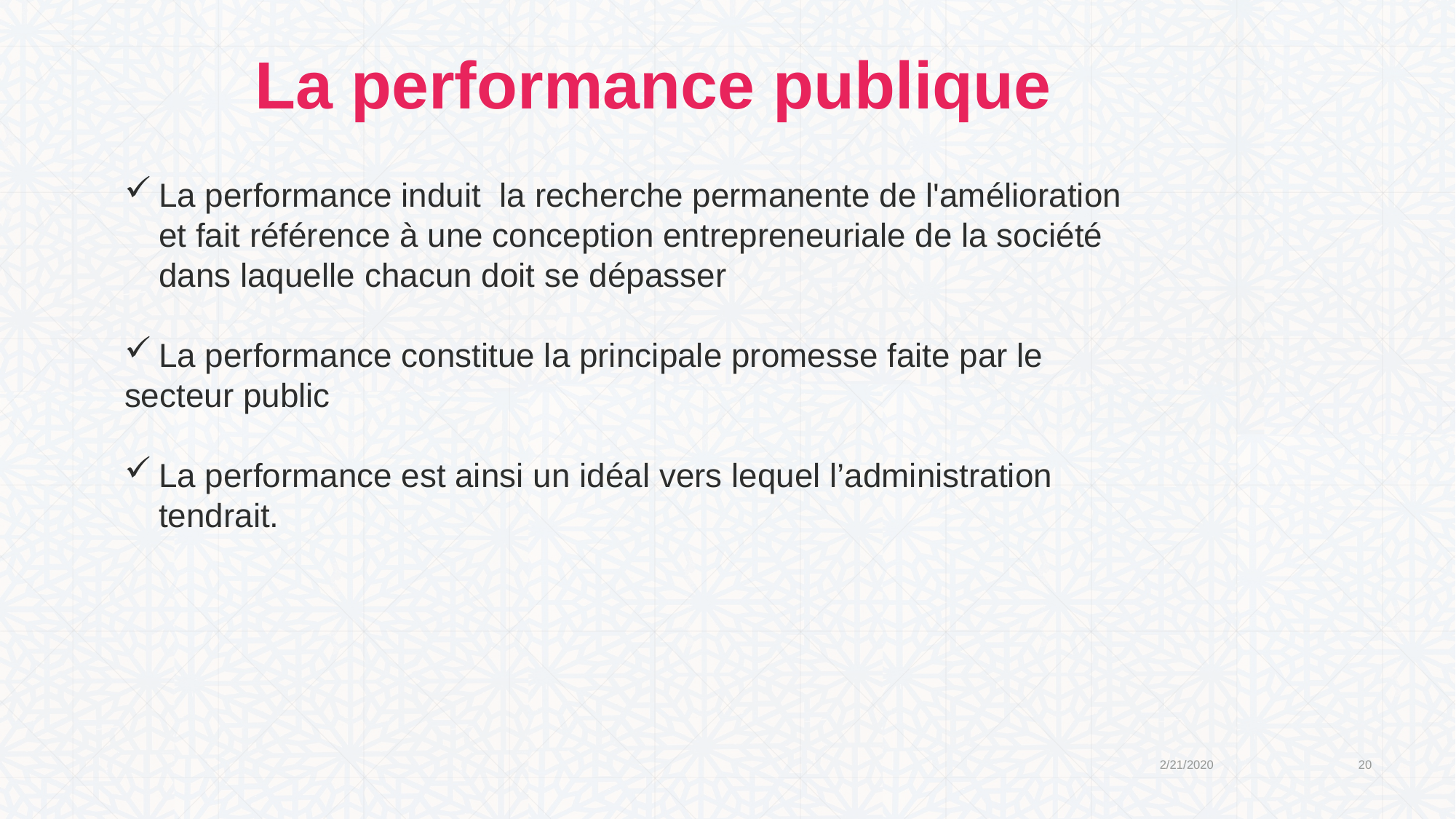

La performance publique
La performance induit  la recherche permanente de l'amélioration et fait référence à une conception entrepreneuriale de la société dans laquelle chacun doit se dépasser

La performance constitue la principale promesse faite par le
secteur public

La performance est ainsi un idéal vers lequel l’administration tendrait.

2/21/2020
20